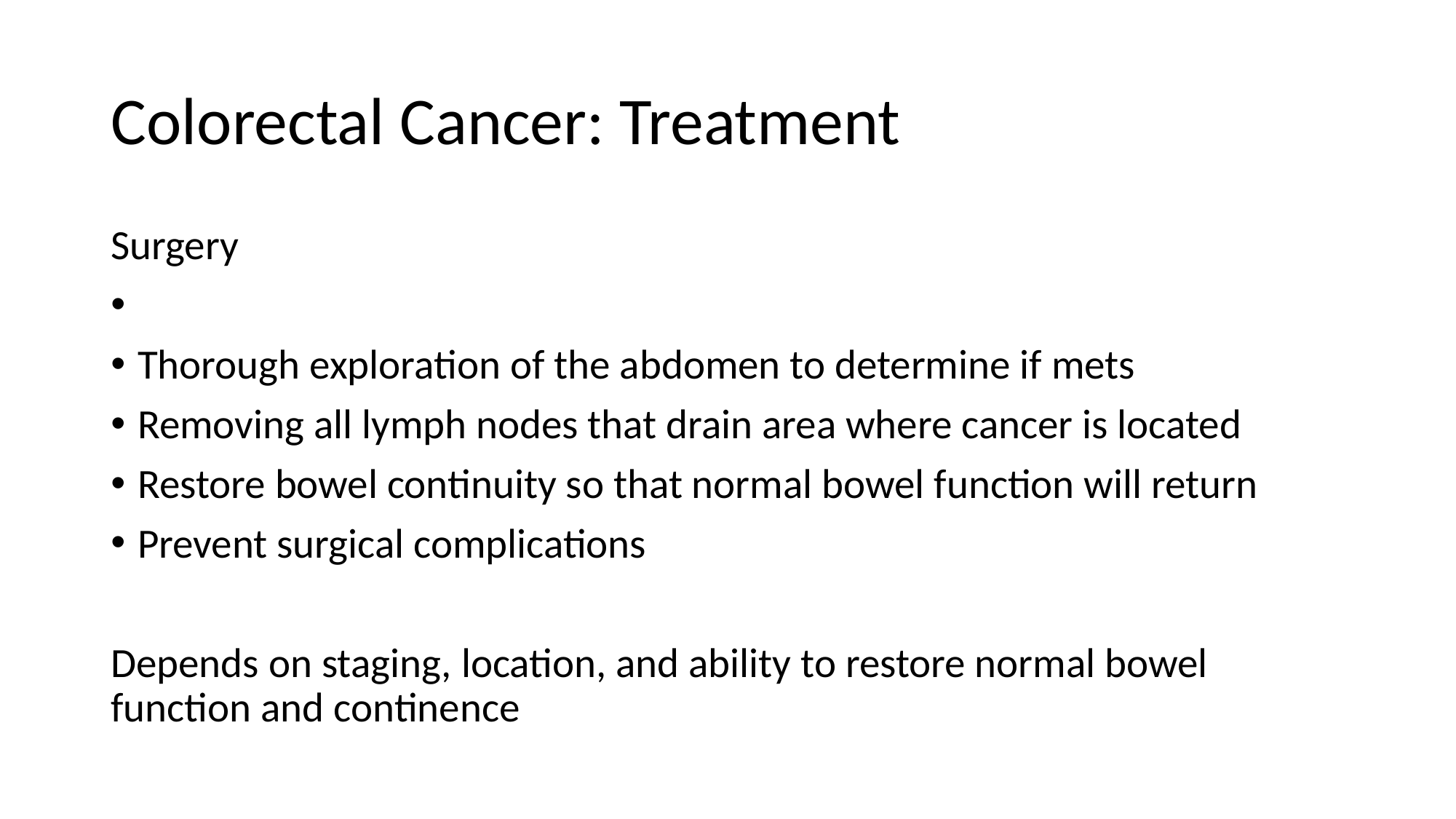

# Colorectal Cancer: Treatment
Surgery

Thorough exploration of the abdomen to determine if mets
Removing all lymph nodes that drain area where cancer is located
Restore bowel continuity so that normal bowel function will return
Prevent surgical complications

Depends on staging, location, and ability to restore normal bowel function and continence